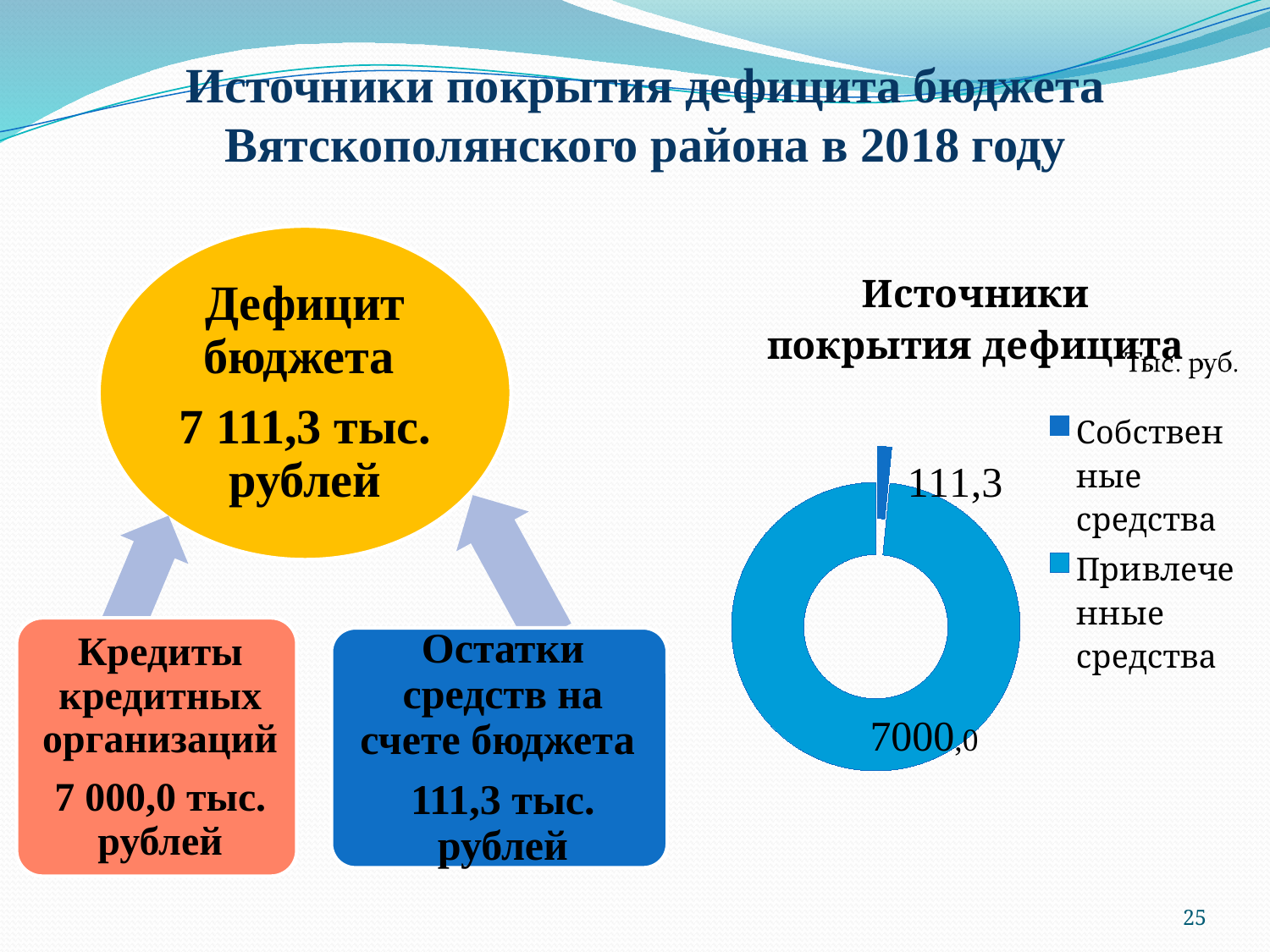

# Источники покрытия дефицита бюджета Вятскополянского района в 2018 году
Дефицит бюджета
7 111,3 тыс. рублей
Кредиты кредитных организаций
7 000,0 тыс. рублей
Остатки средств на счете бюджета
111,3 тыс. рублей

### Chart: Источники покрытия дефицита

| Category | Источники покрыти я дефицита |
|---|---|
| Собственные средства | 111.3 |
| Привлеченные средства | 7000.0 |
25